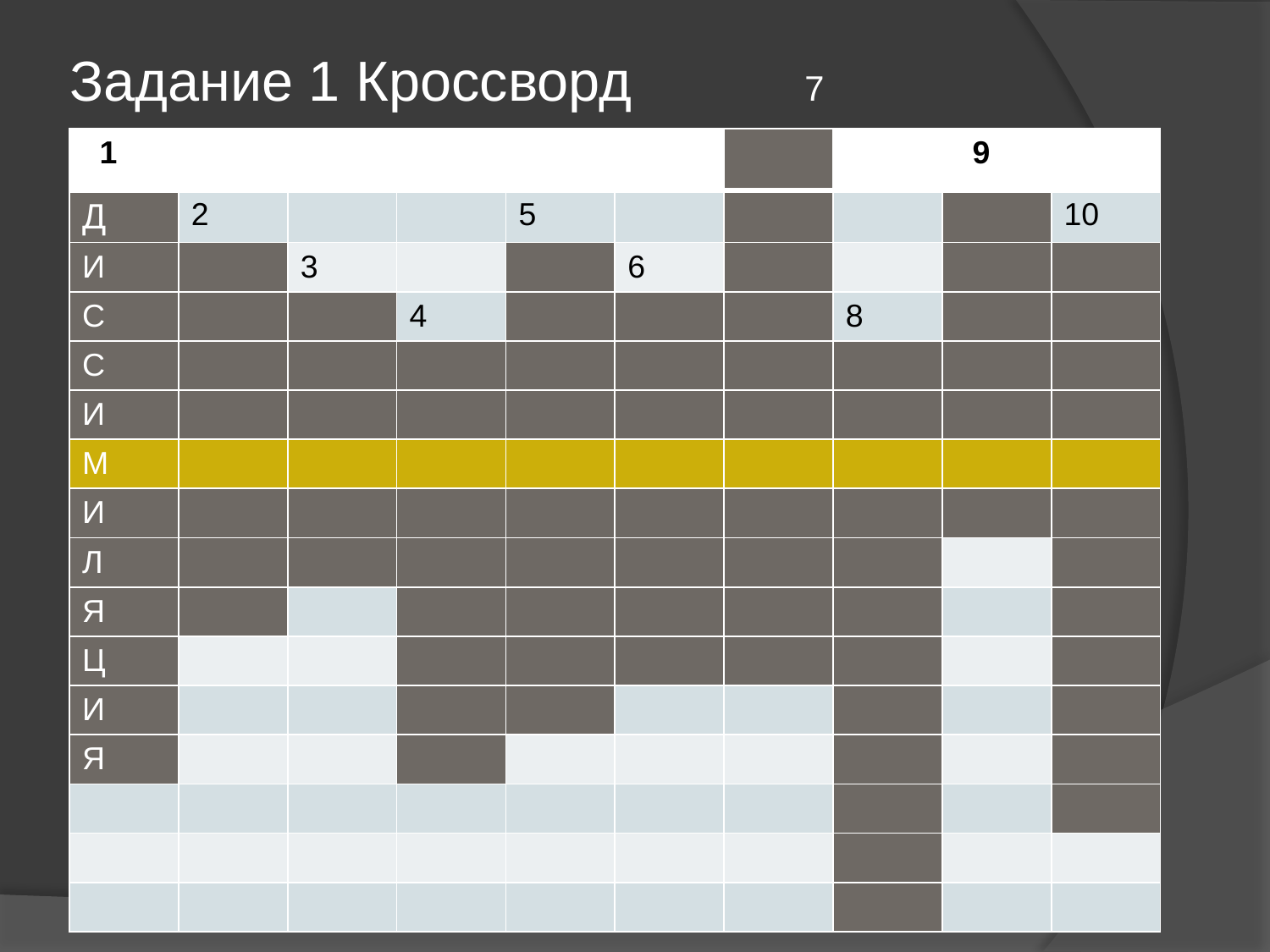

# Задание 1 Кроссворд           7
| 11 |  |  |  |  |  |  |  | 99 |  |
| --- | --- | --- | --- | --- | --- | --- | --- | --- | --- |
| Д | 2 |  |  | 5 |  |  |  |  | 10 |
| И |  | 3 |  |  | 6 |  |  |  |  |
| С |  |  | 4 |  |  |  | 8 |  |  |
| С |  |  |  |  |  |  |  |  |  |
| И |  |  |  |  |  |  |  |  |  |
| М |  |  |  |  |  |  |  |  |  |
| И |  |  |  |  |  |  |  |  |  |
| Л |  |  |  |  |  |  |  |  |  |
| Я |  |  |  |  |  |  |  |  |  |
| Ц |  |  |  |  |  |  |  |  |  |
| И |  |  |  |  |  |  |  |  |  |
| Я |  |  |  |  |  |  |  |  |  |
|  |  |  |  |  |  |  |  |  |  |
|  |  |  |  |  |  |  |  |  |  |
|  |  |  |  |  |  |  |  |  |  |